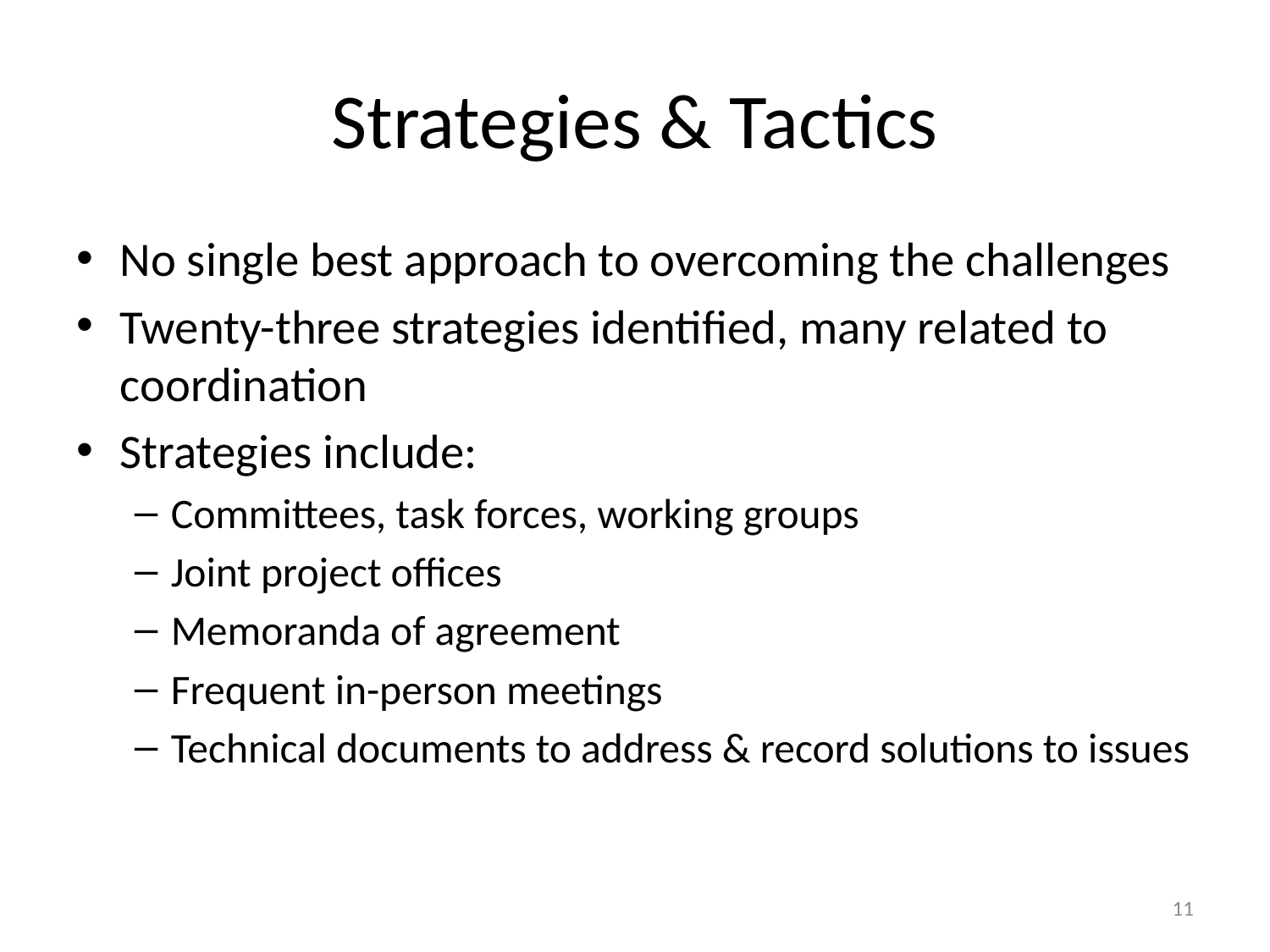

# Strategies & Tactics
No single best approach to overcoming the challenges
Twenty-three strategies identified, many related to coordination
Strategies include:
Committees, task forces, working groups
Joint project offices
Memoranda of agreement
Frequent in-person meetings
Technical documents to address & record solutions to issues

11